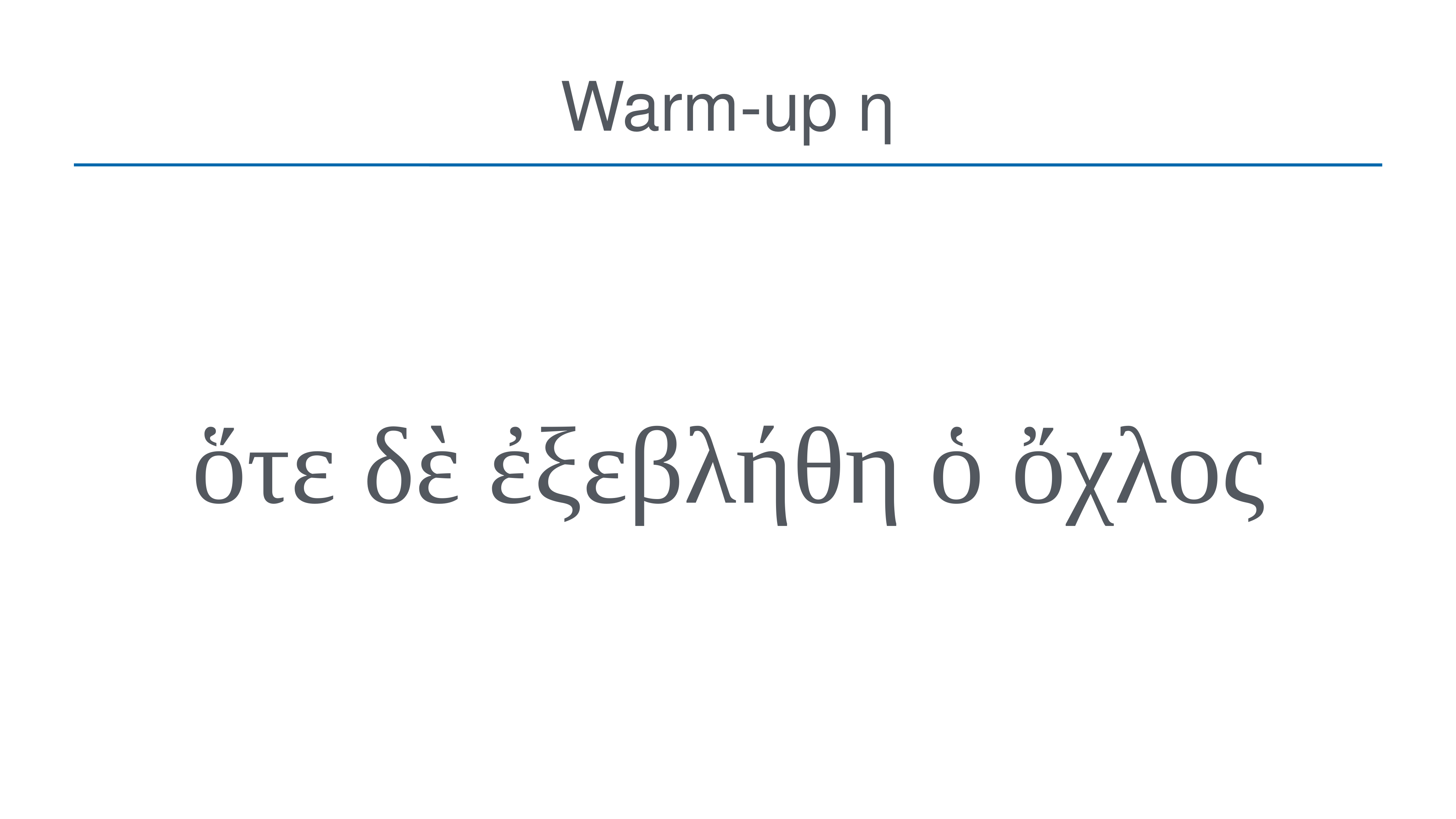

# Warm-up η
ὅτε δὲ ἐξεβλήθη ὁ ὄχλος